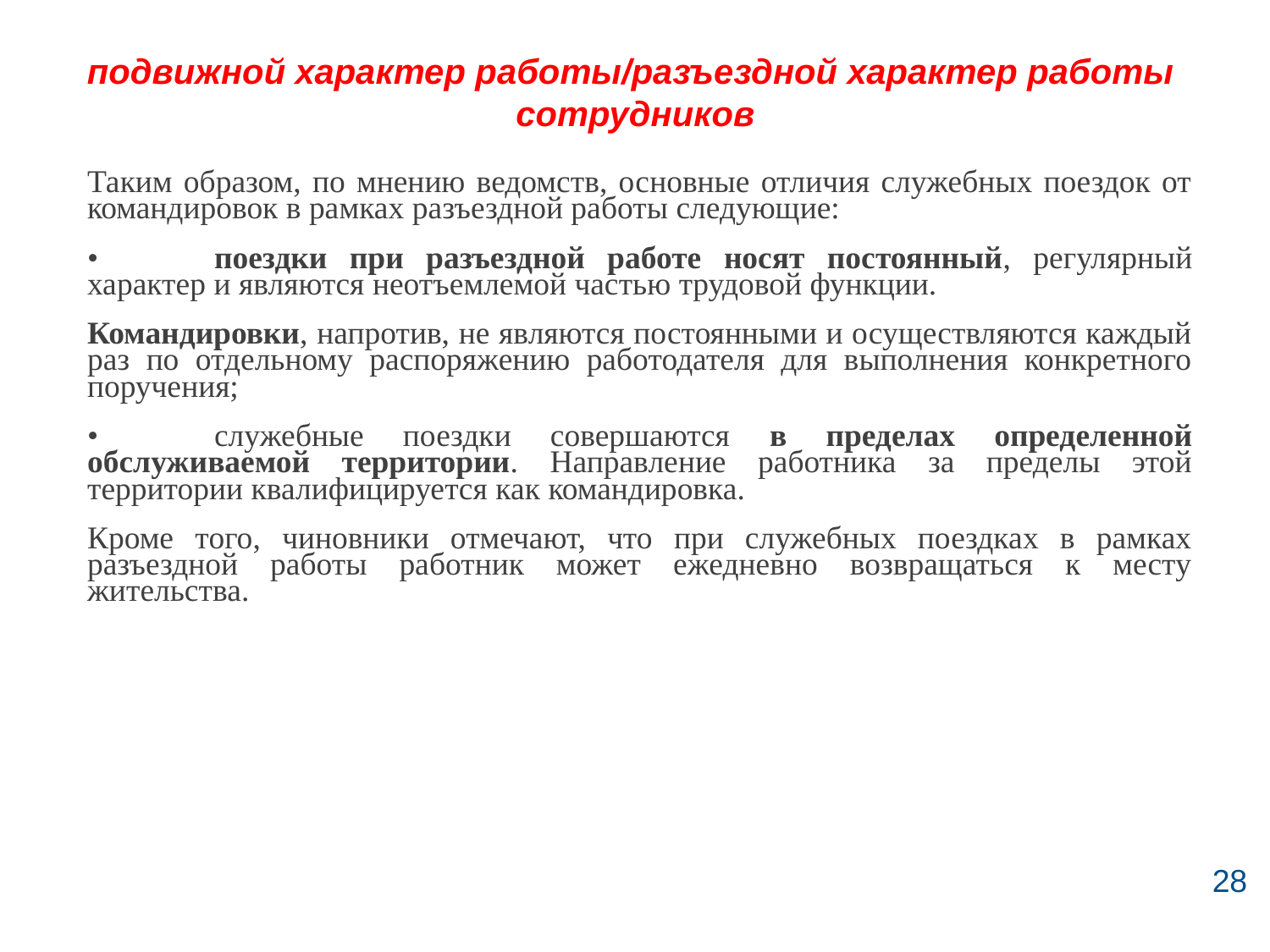

# подвижной характер работы/разъездной характер работы  сотрудников
Таким образом, по мнению ведомств, основные отличия служебных поездок от командировок в рамках разъездной работы следующие:
•	поездки при разъездной работе носят постоянный, регулярный характер и являются неотъемлемой частью трудовой функции.
Командировки, напротив, не являются постоянными и осуществляются каждый раз по отдельному распоряжению работодателя для выполнения конкретного поручения;
•	служебные поездки совершаются в пределах определенной обслуживаемой территории. Направление работника за пределы этой территории квалифицируется как командировка.
Кроме того, чиновники отмечают, что при служебных поездках в рамках разъездной работы работник может ежедневно возвращаться к месту жительства.